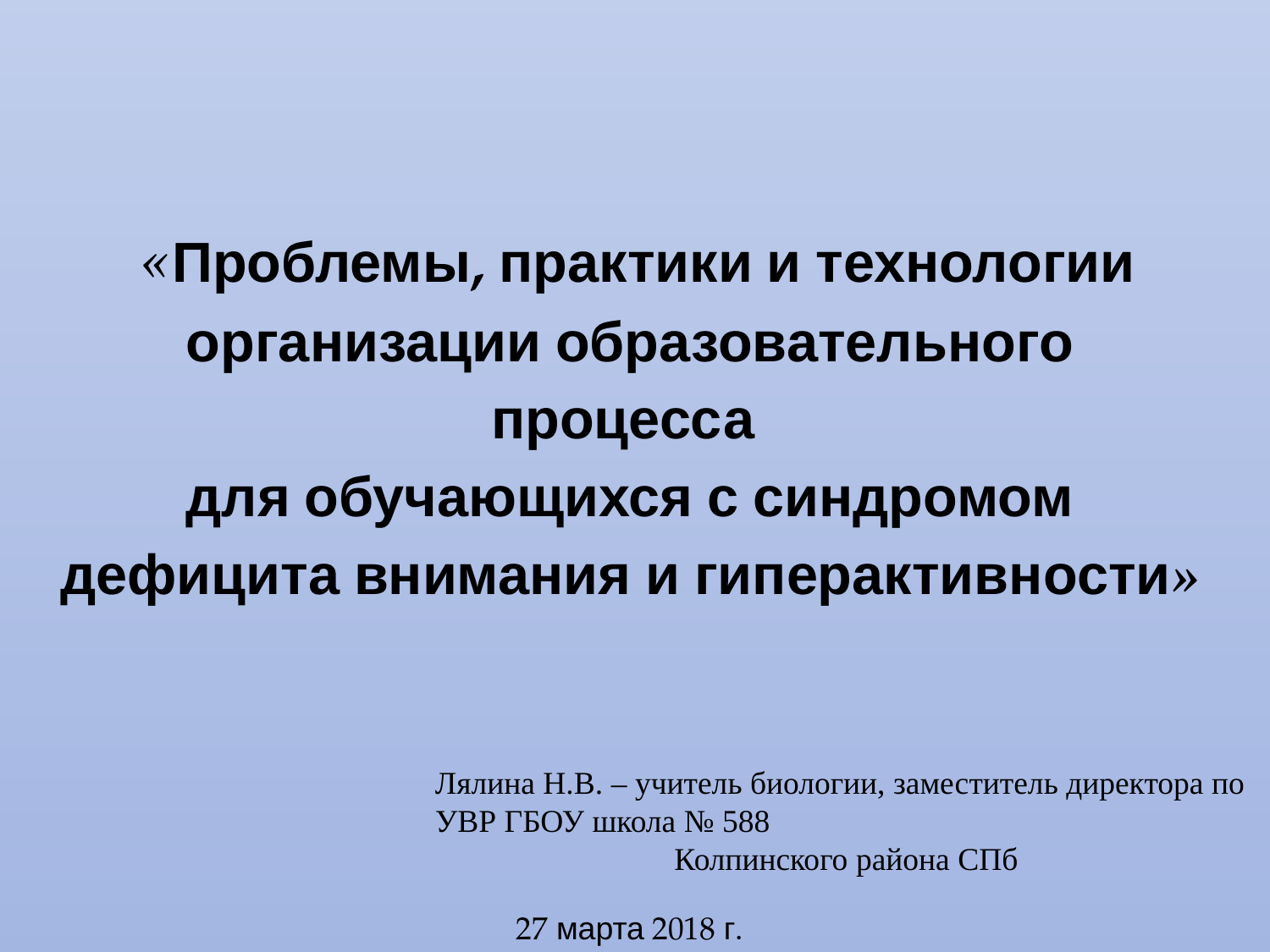

«Проблемы, практики и технологии организации образовательного процесса
для обучающихся с синдромом дефицита внимания и гиперактивности»
#

Лялина Н.В. – учитель биологии, заместитель директора по УВР ГБОУ школа № 588
Колпинского района СПб
27 марта 2018 г.